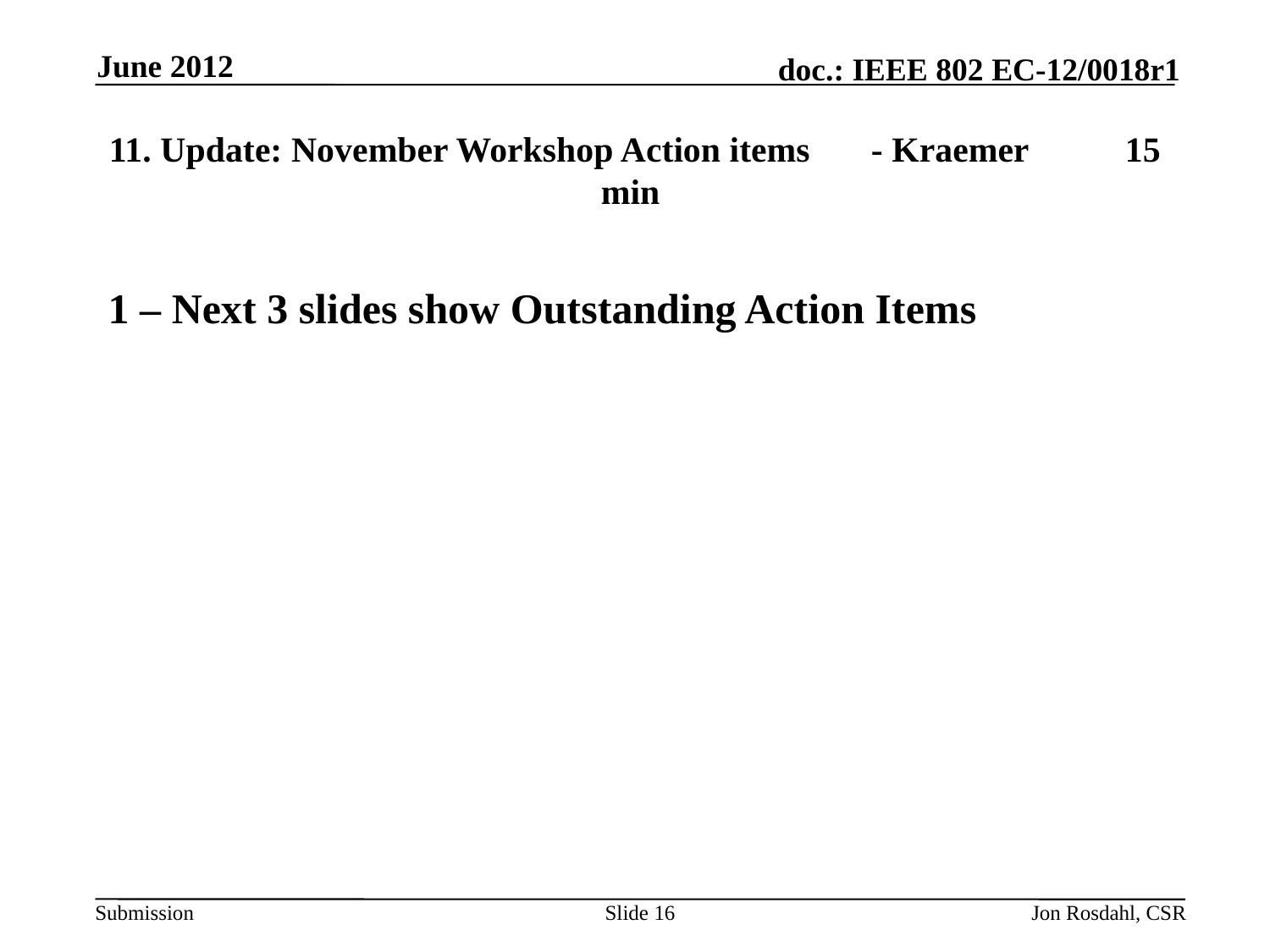

June 2012
# 11. Update: November Workshop Action items  	- Kraemer	15 min
1 – Next 3 slides show Outstanding Action Items
Slide 16
Jon Rosdahl, CSR